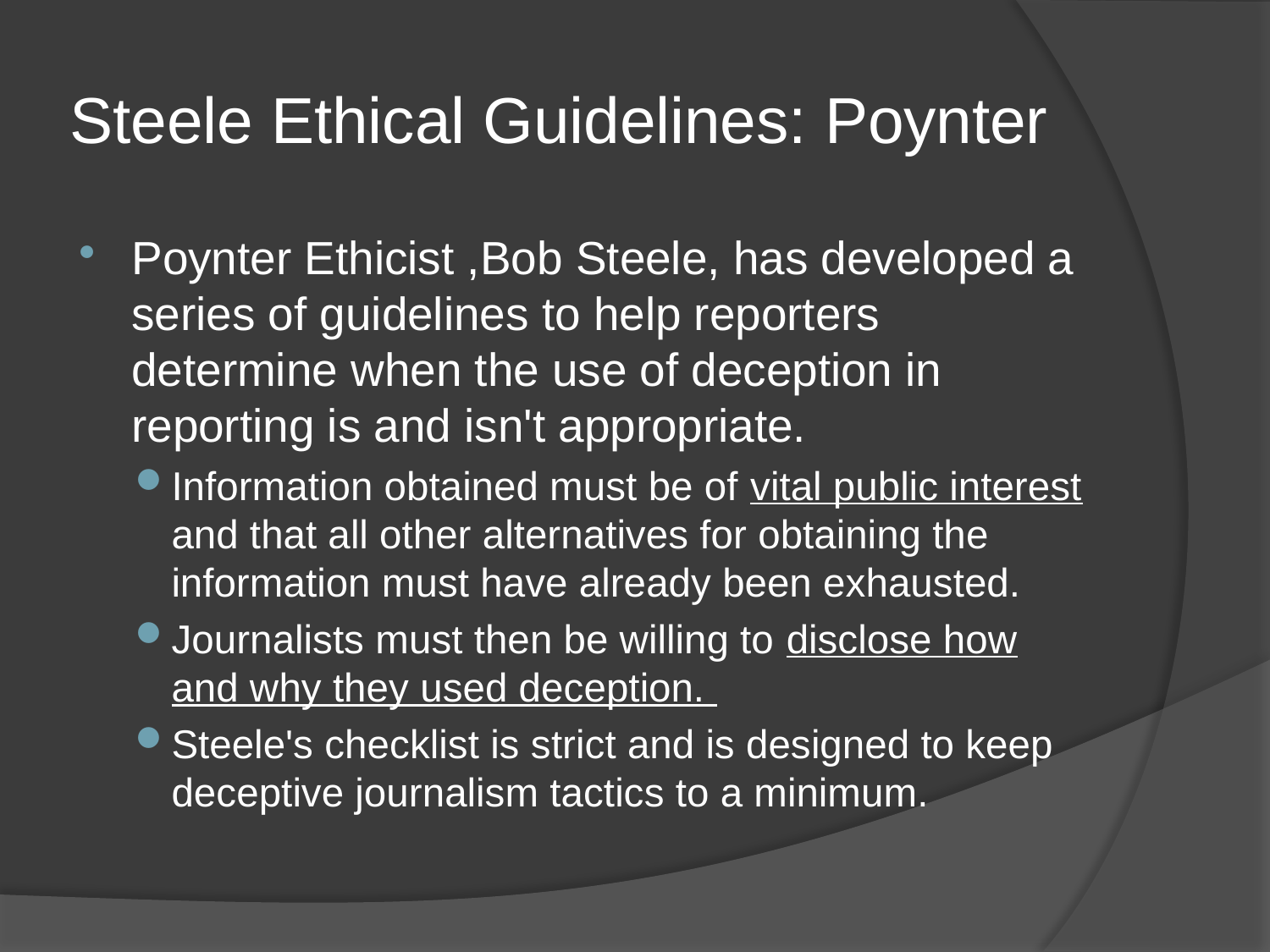

# Steele Ethical Guidelines: Poynter
Poynter Ethicist ,Bob Steele, has developed a series of guidelines to help reporters determine when the use of deception in reporting is and isn't appropriate.
Information obtained must be of vital public interest and that all other alternatives for obtaining the information must have already been exhausted.
Journalists must then be willing to disclose how and why they used deception.
Steele's checklist is strict and is designed to keep deceptive journalism tactics to a minimum.